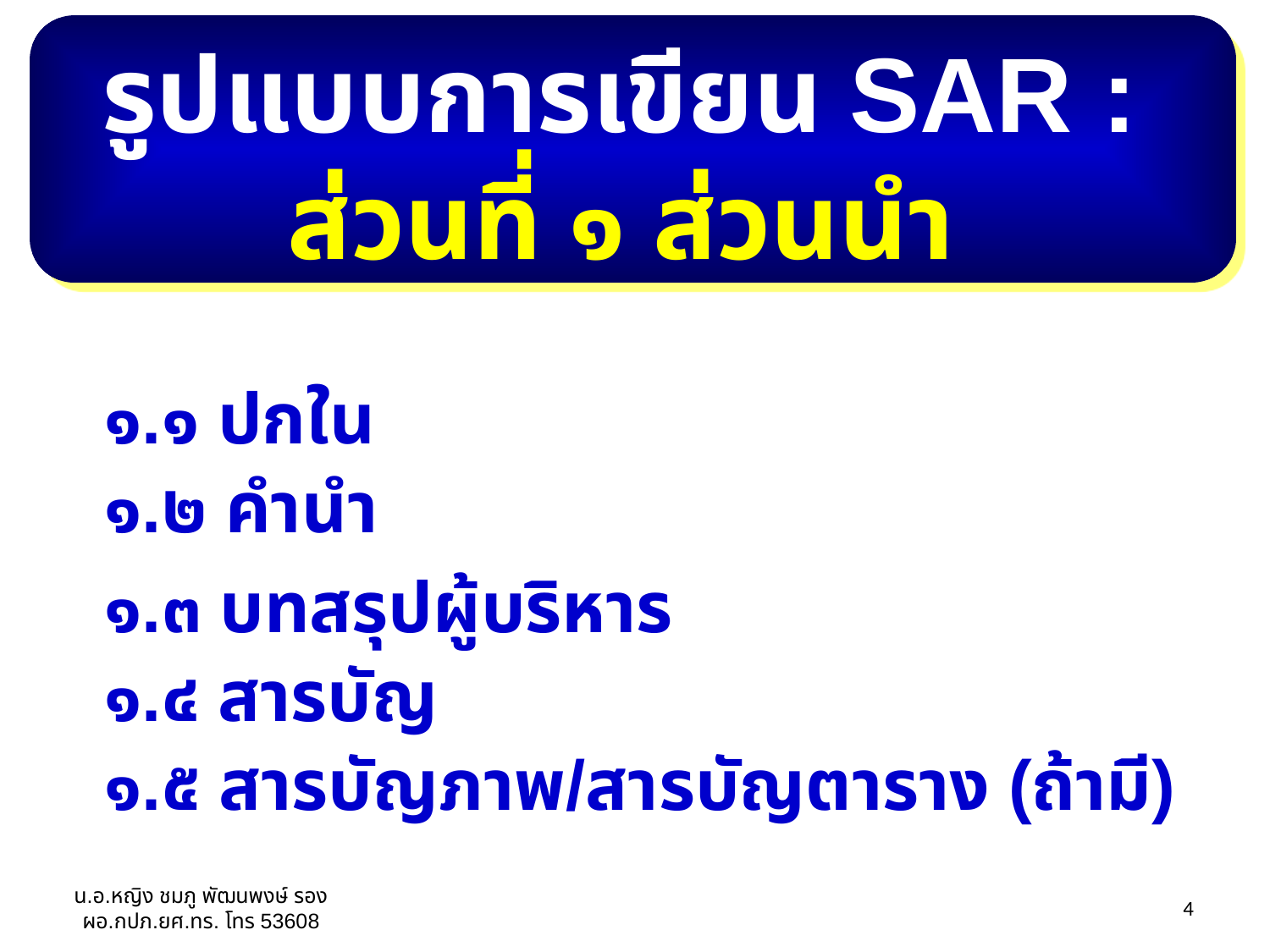

รูปแบบการเขียน SAR :
ส่วนที่ ๑ ส่วนนำ
     ๑.๑ ปกใน
     ๑.๒ คำนำ
     ๑.๓ บทสรุปผู้บริหาร
     ๑.๔ สารบัญ
     ๑.๕ สารบัญภาพ/สารบัญตาราง (ถ้ามี)
น.อ.หญิง ชมภู พัฒนพงษ์ รอง ผอ.กปภ.ยศ.ทร. โทร 53608
26/03/55
4